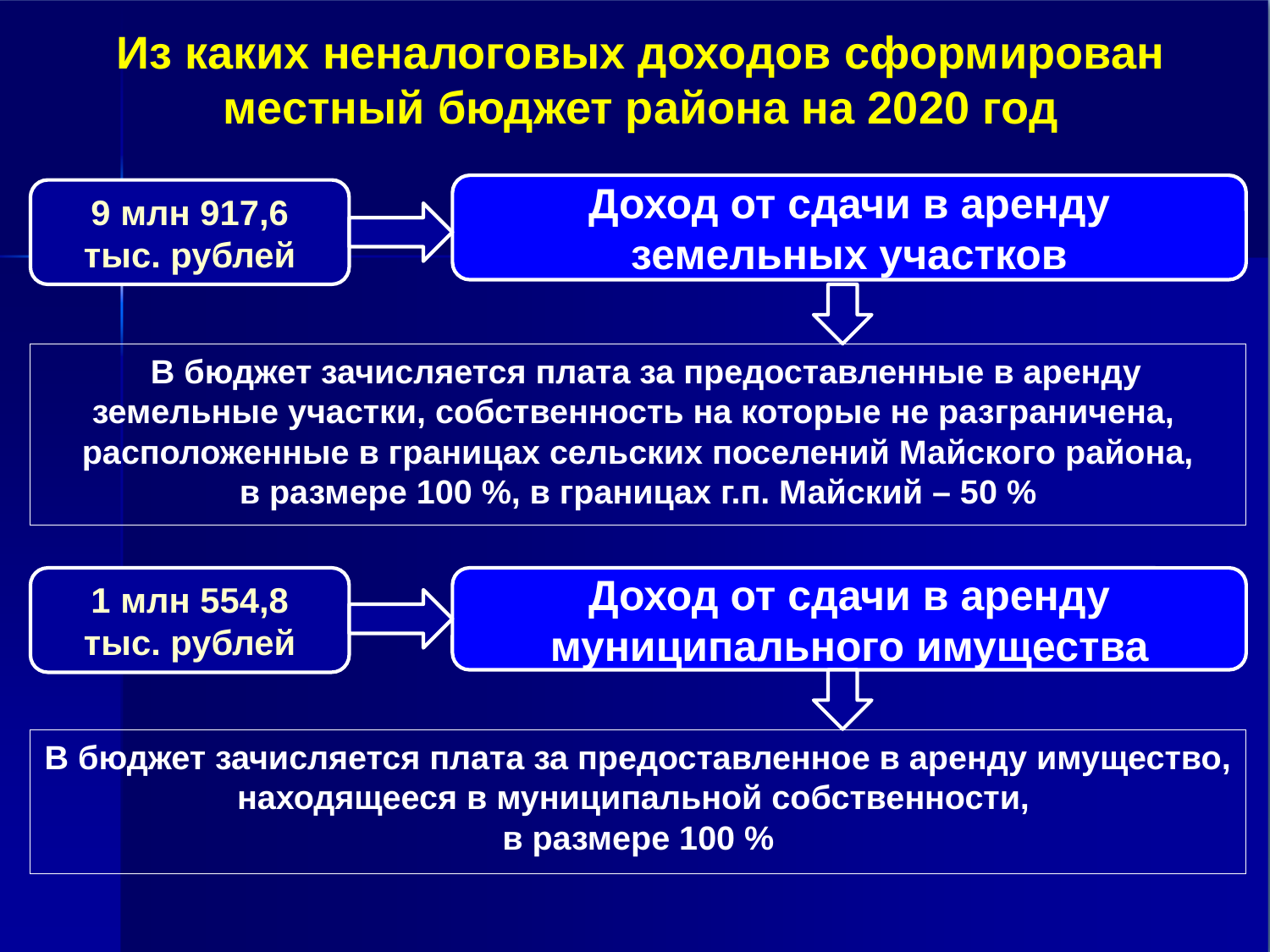

Из каких неналоговых доходов сформирован местный бюджет района на 2020 год
Доход от сдачи в аренду земельных участков

9 млн 917,6 тыс. рублей

1 млн 554,8 тыс. рублей
Доход от сдачи в аренду муниципального имущества

  В бюджет зачисляется плата за предоставленные в аренду земельные участки, собственность на которые не разграничена,  расположенные в границах сельских поселений Майского района,
в размере 100 %, в границах г.п. Майский – 50 %

В бюджет зачисляется плата за предоставленное в аренду имущество, находящееся в муниципальной собственности,
в размере 100 %